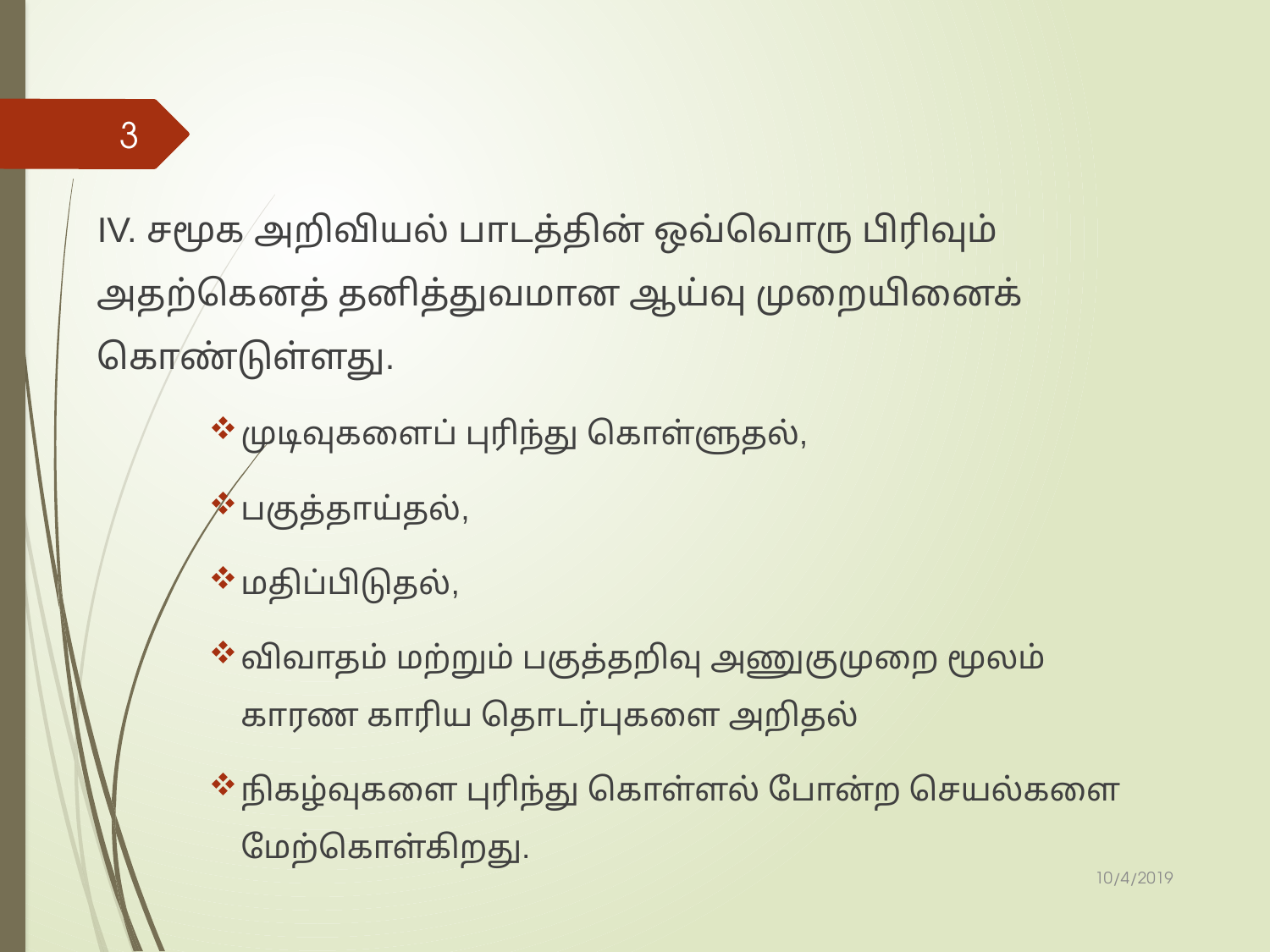

3
IV. சமூக அறிவியல் பாடத்தின் ஒவ்வொரு பிரிவும் அதற்கெனத் தனித்துவமான ஆய்வு முறையினைக் கொண்டுள்ளது.
முடிவுகளைப் புரிந்து கொள்ளுதல்,
பகுத்தாய்தல்,
மதிப்பிடுதல்,
விவாதம் மற்றும் பகுத்தறிவு அணுகுமுறை மூலம் காரண காரிய தொடர்புகளை அறிதல்
நிகழ்வுகளை புரிந்து கொள்ளல் போன்ற செயல்களை மேற்கொள்கிறது.
10/4/2019